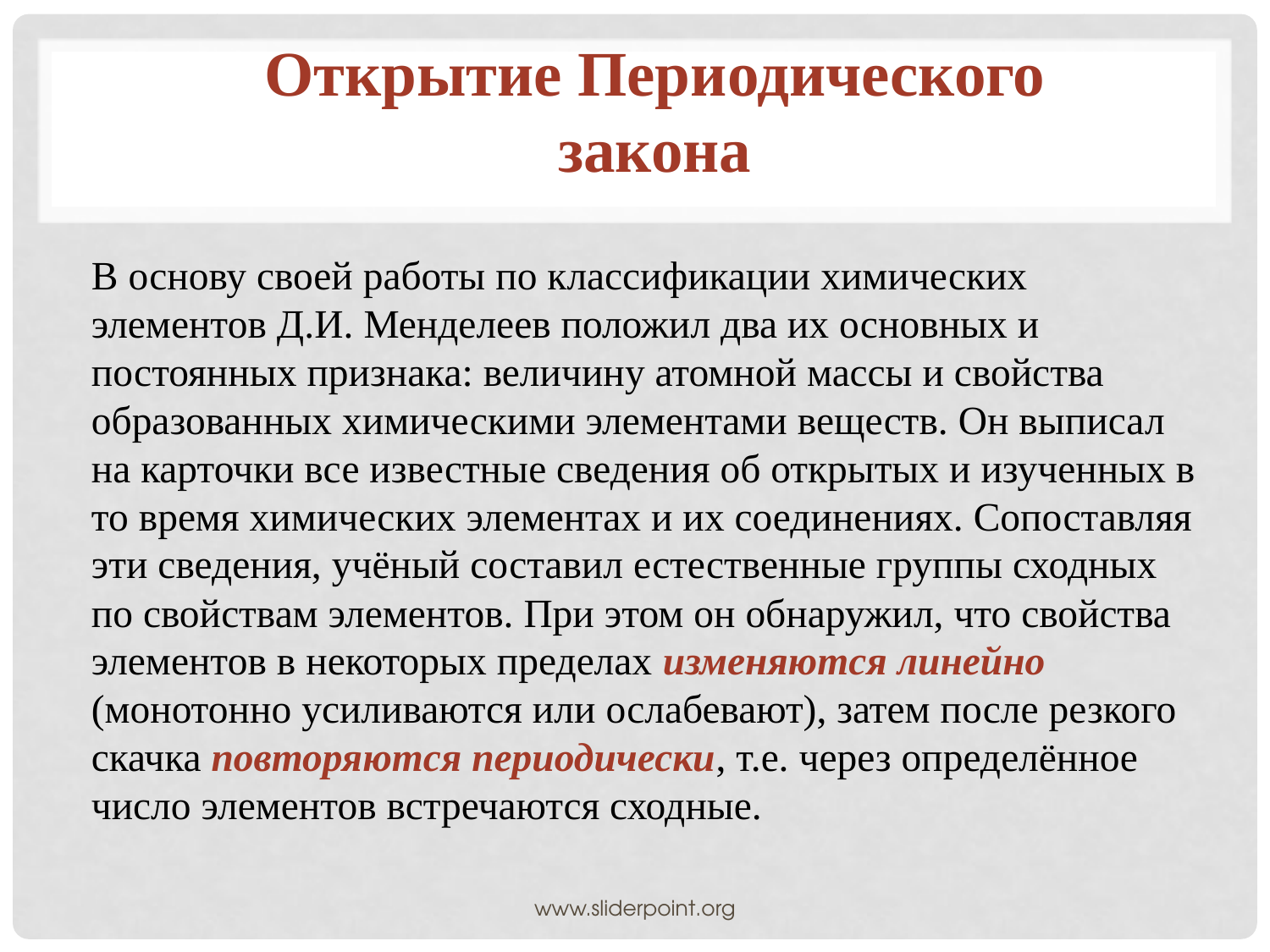

Открытие Периодического закона
#
	В основу своей работы по классификации химических элементов Д.И. Менделеев положил два их основных и постоянных признака: величину атомной массы и свойства образованных химическими элементами веществ. Он выписал на карточки все известные сведения об открытых и изученных в то время химических элементах и их соединениях. Сопоставляя эти сведения, учёный составил естественные группы сходных по свойствам элементов. При этом он обнаружил, что свойства элементов в некоторых пределах изменяются линейно (монотонно усиливаются или ослабевают), затем после резкого скачка повторяются периодически, т.е. через определённое число элементов встречаются сходные.
www.sliderpoint.org